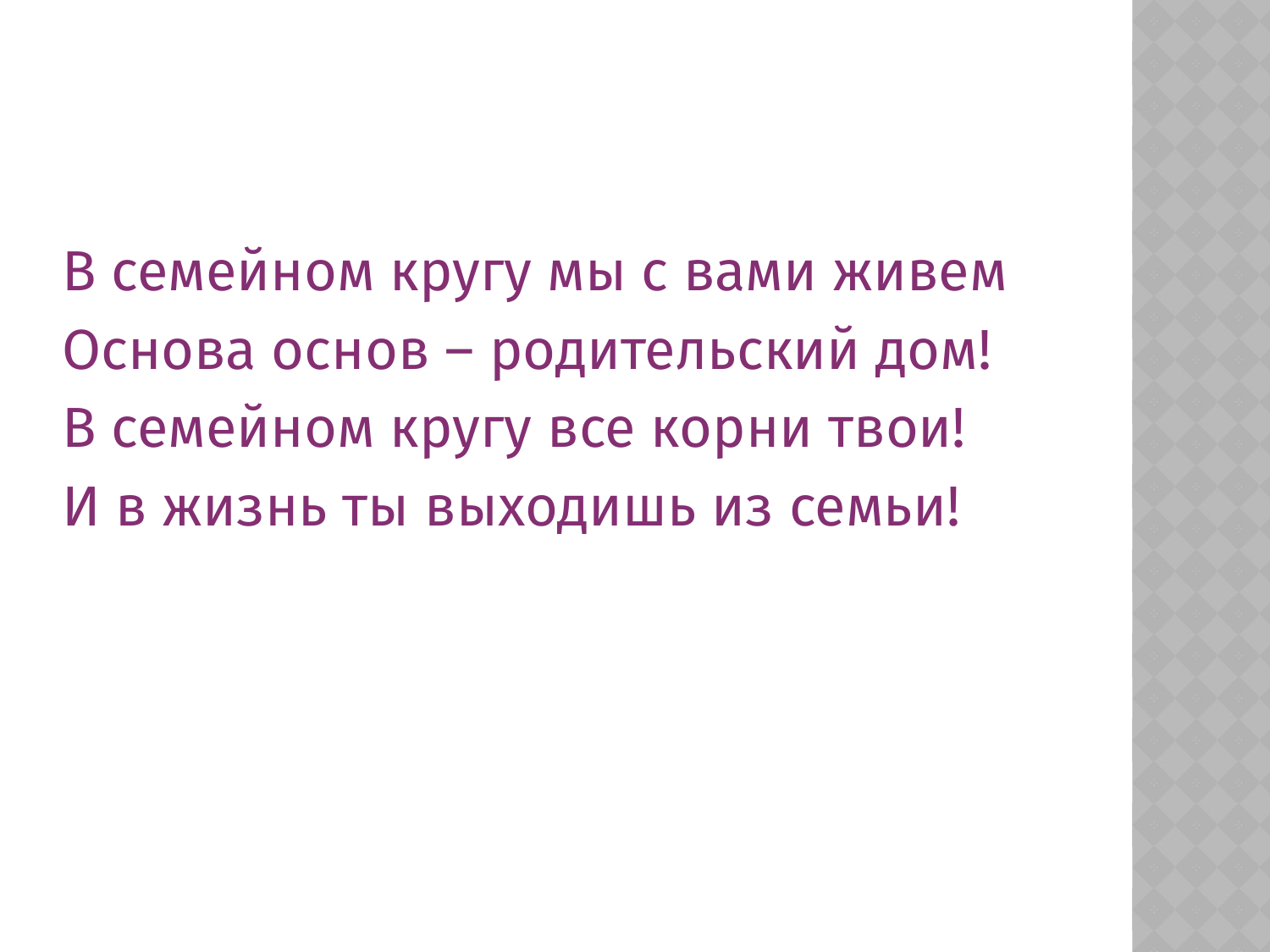

#
В семейном кругу мы с вами живем
Основа основ – родительский дом!
В семейном кругу все корни твои!
И в жизнь ты выходишь из семьи!